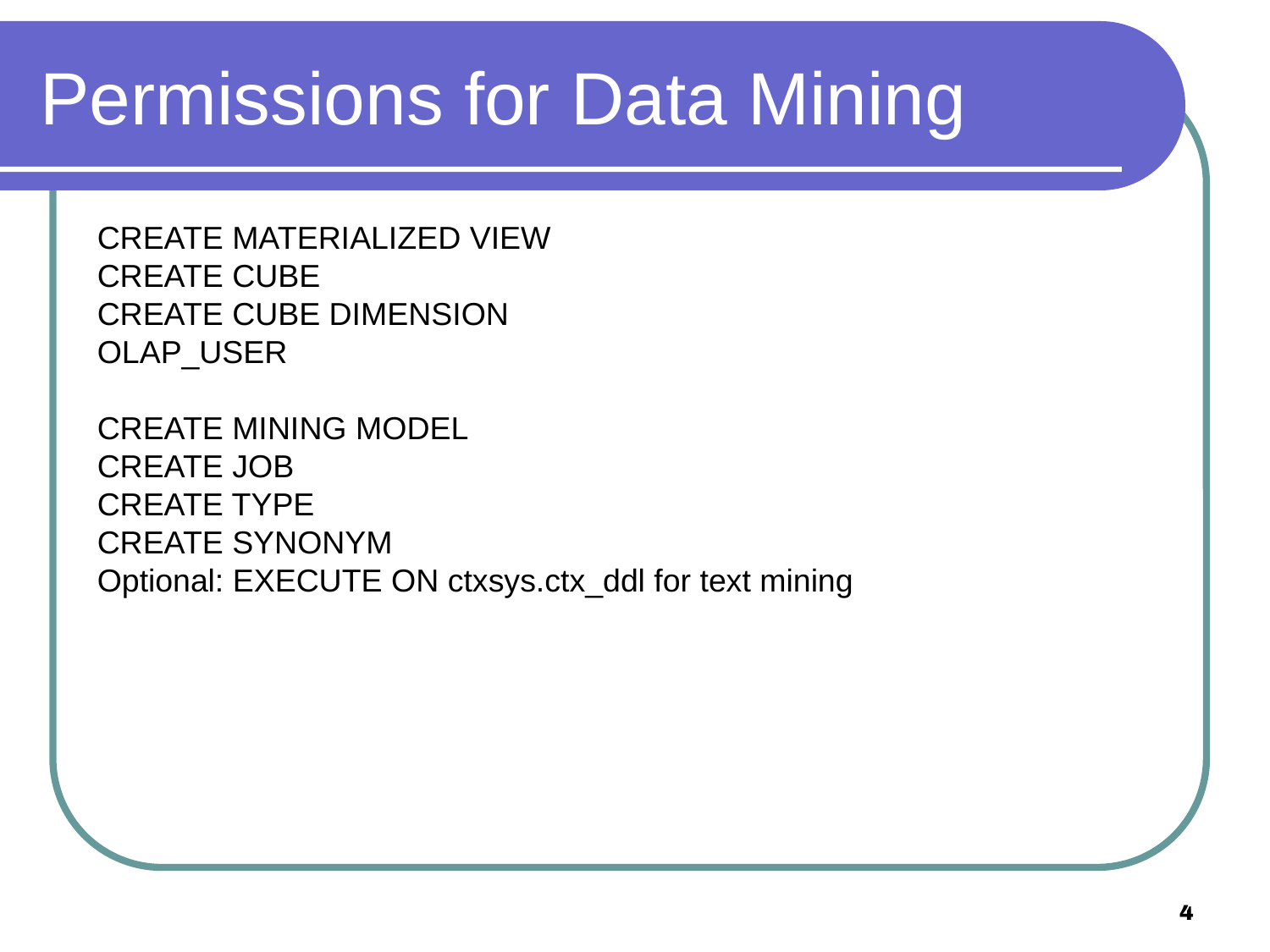

# Permissions for Data Mining
CREATE MATERIALIZED VIEW
CREATE CUBE
CREATE CUBE DIMENSION
OLAP_USER

CREATE MINING MODEL
CREATE JOB
CREATE TYPE
CREATE SYNONYM
Optional: EXECUTE ON ctxsys.ctx_ddl for text mining
4